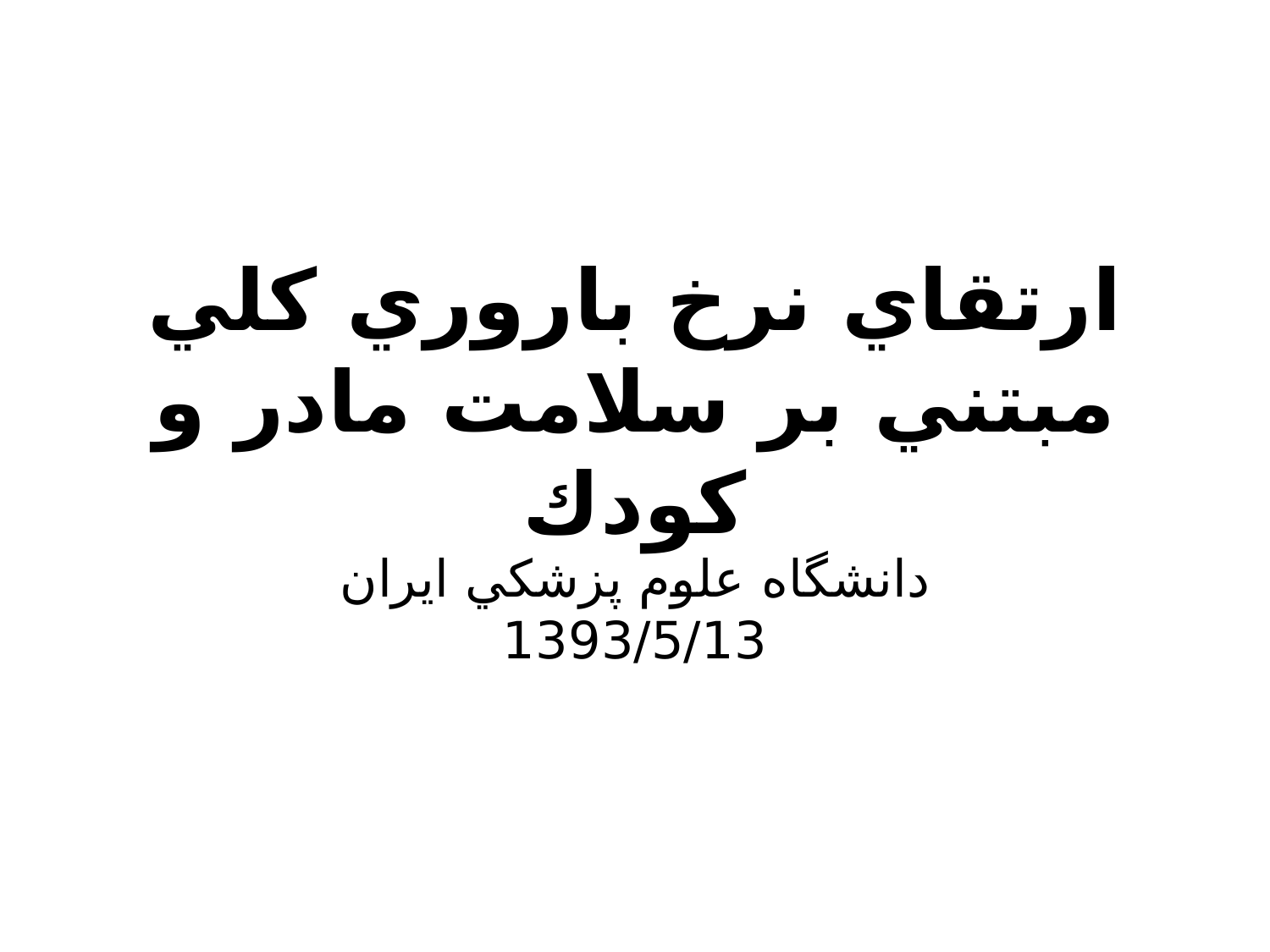

# ارتقاي نرخ باروري كلي مبتني بر سلامت مادر و كودك
دانشگاه علوم پزشكي ايران 1393/5/13